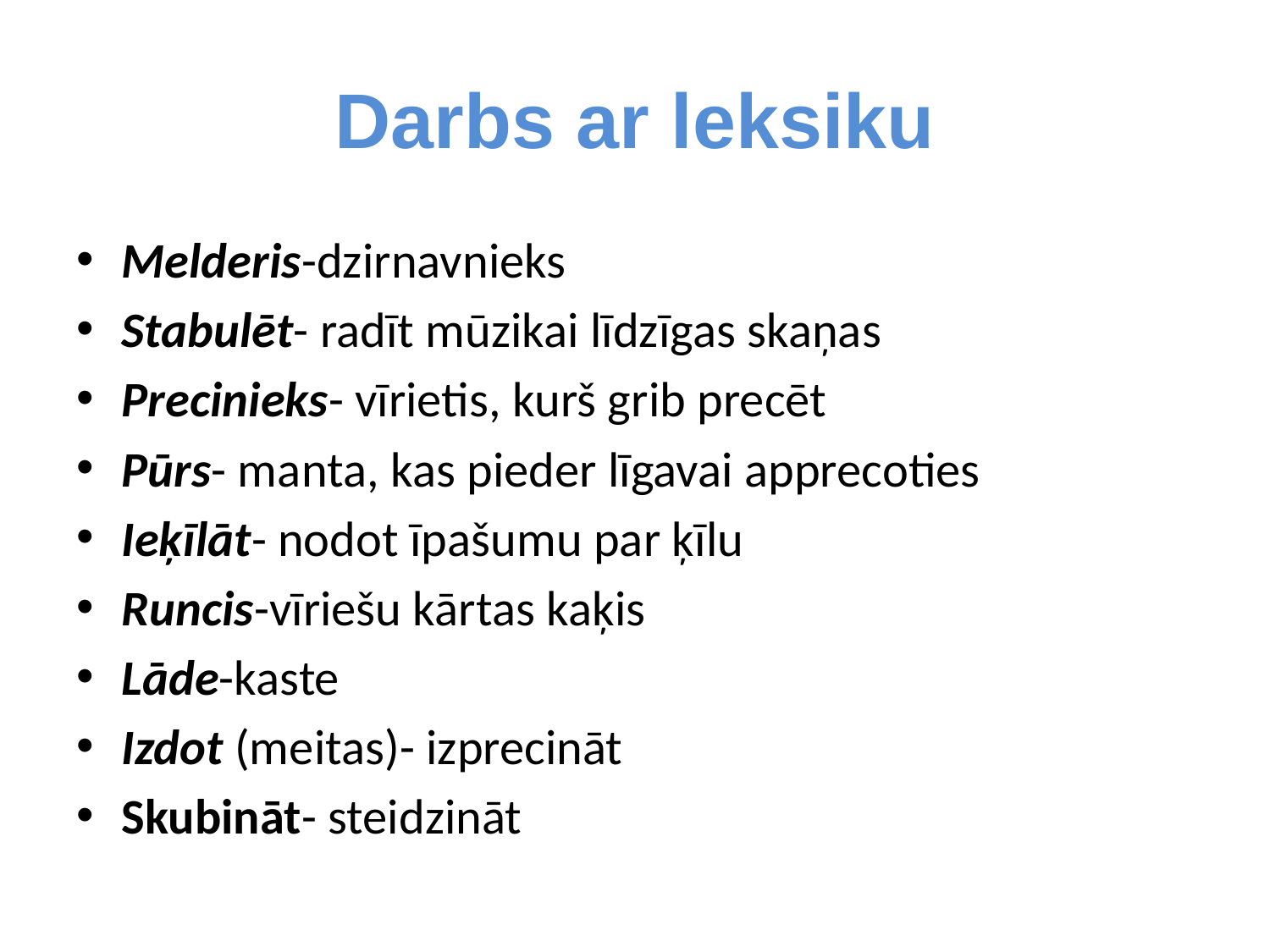

# Darbs ar leksiku
Melderis-dzirnavnieks
Stabulēt- radīt mūzikai līdzīgas skaņas
Precinieks- vīrietis, kurš grib precēt
Pūrs- manta, kas pieder līgavai apprecoties
Ieķīlāt- nodot īpašumu par ķīlu
Runcis-vīriešu kārtas kaķis
Lāde-kaste
Izdot (meitas)- izprecināt
Skubināt- steidzināt